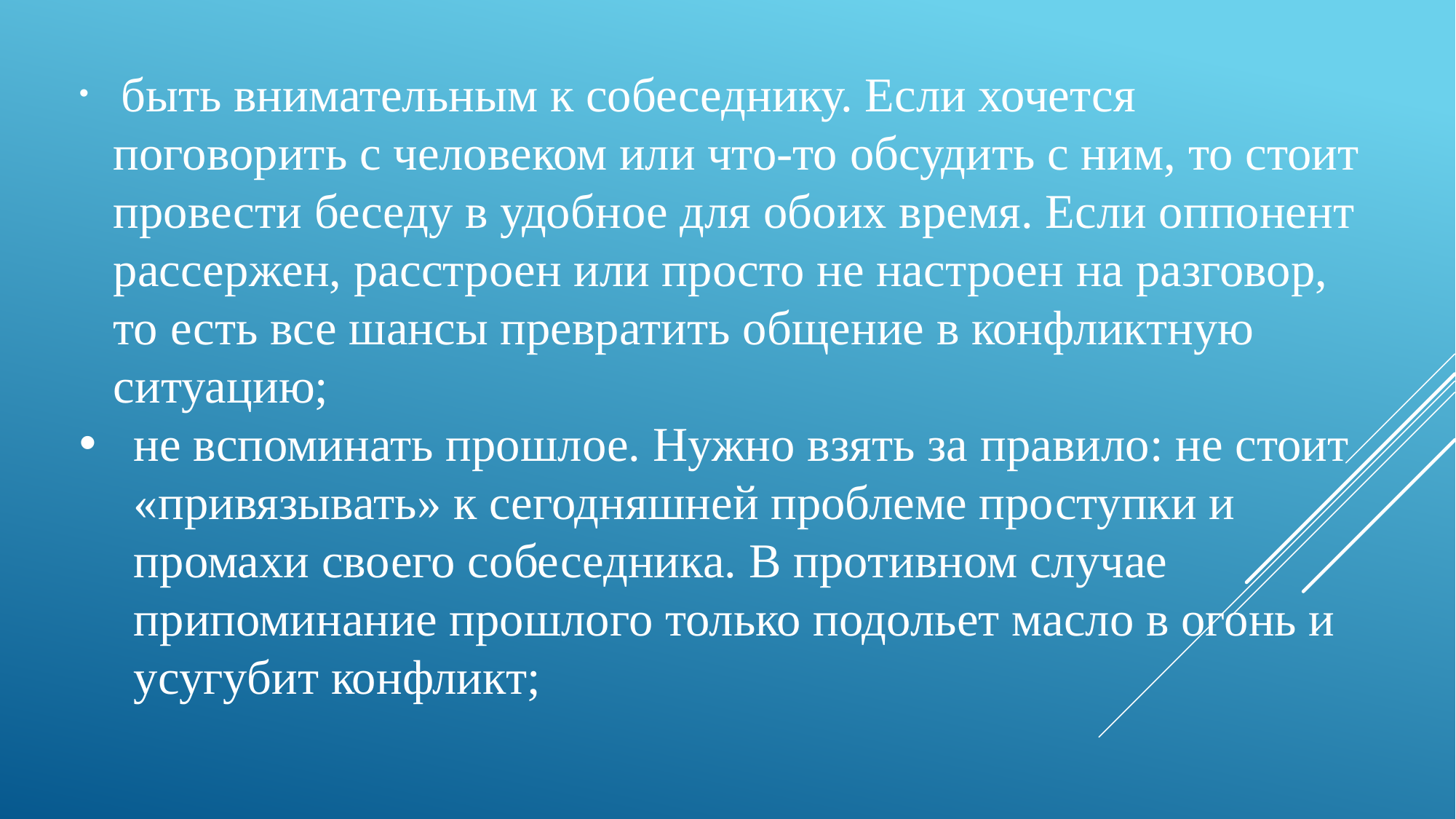

быть внимательным к собеседнику. Если хочется поговорить с человеком или что-то обсудить с ним, то стоит провести беседу в удобное для обоих время. Если оппонент рассержен, расстроен или просто не настроен на разговор, то есть все шансы превратить общение в конфликтную ситуацию;
не вспоминать прошлое. Нужно взять за правило: не стоит «привязывать» к сегодняшней проблеме проступки и промахи своего собеседника. В противном случае припоминание прошлого только подольет масло в огонь и усугубит конфликт;